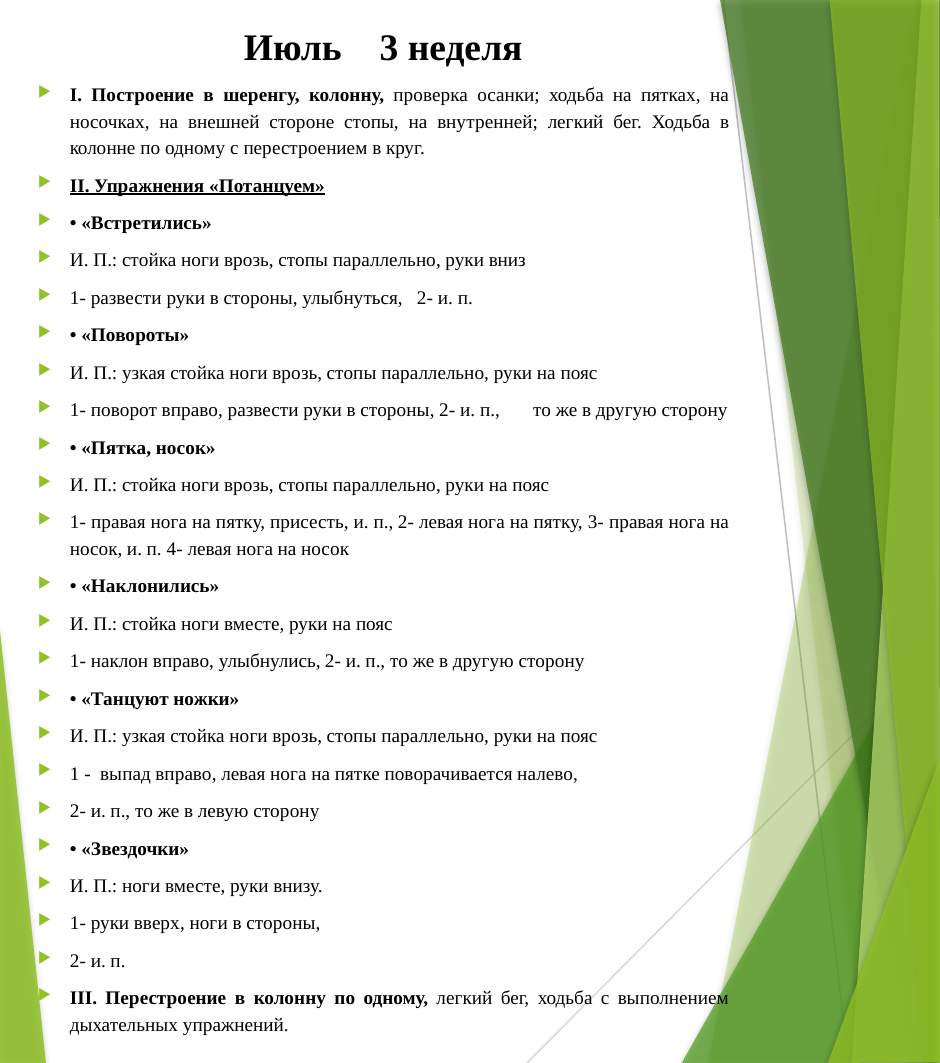

# Июль    3 неделя
I. Построение в шеренгу, колонну, проверка осанки; ходьба на пятках, на носочках, на внешней стороне стопы, на внутренней; легкий бег. Ходьба в колонне по одному с перестроением в круг.
II. Упражнения «Потанцуем»
• «Встретились»
И. П.: стойка ноги врозь, стопы параллельно, руки вниз
1- развести руки в стороны, улыбнуться,   2- и. п.
• «Повороты»
И. П.: узкая стойка ноги врозь, стопы параллельно, руки на пояс
1- поворот вправо, развести руки в стороны, 2- и. п.,       то же в другую сторону
• «Пятка, носок»
И. П.: стойка ноги врозь, стопы параллельно, руки на пояс
1- правая нога на пятку, присесть, и. п., 2- левая нога на пятку, 3- правая нога на носок, и. п. 4- левая нога на носок
• «Наклонились»
И. П.: стойка ноги вместе, руки на пояс
1- наклон вправо, улыбнулись, 2- и. п., то же в другую сторону
• «Танцуют ножки»
И. П.: узкая стойка ноги врозь, стопы параллельно, руки на пояс
1 -  выпад вправо, левая нога на пятке поворачивается налево,
2- и. п., то же в левую сторону
• «Звездочки»
И. П.: ноги вместе, руки внизу.
1- руки вверх, ноги в стороны,
2- и. п.
III. Перестроение в колонну по одному, легкий бег, ходьба с выполнением дыхательных упражнений.